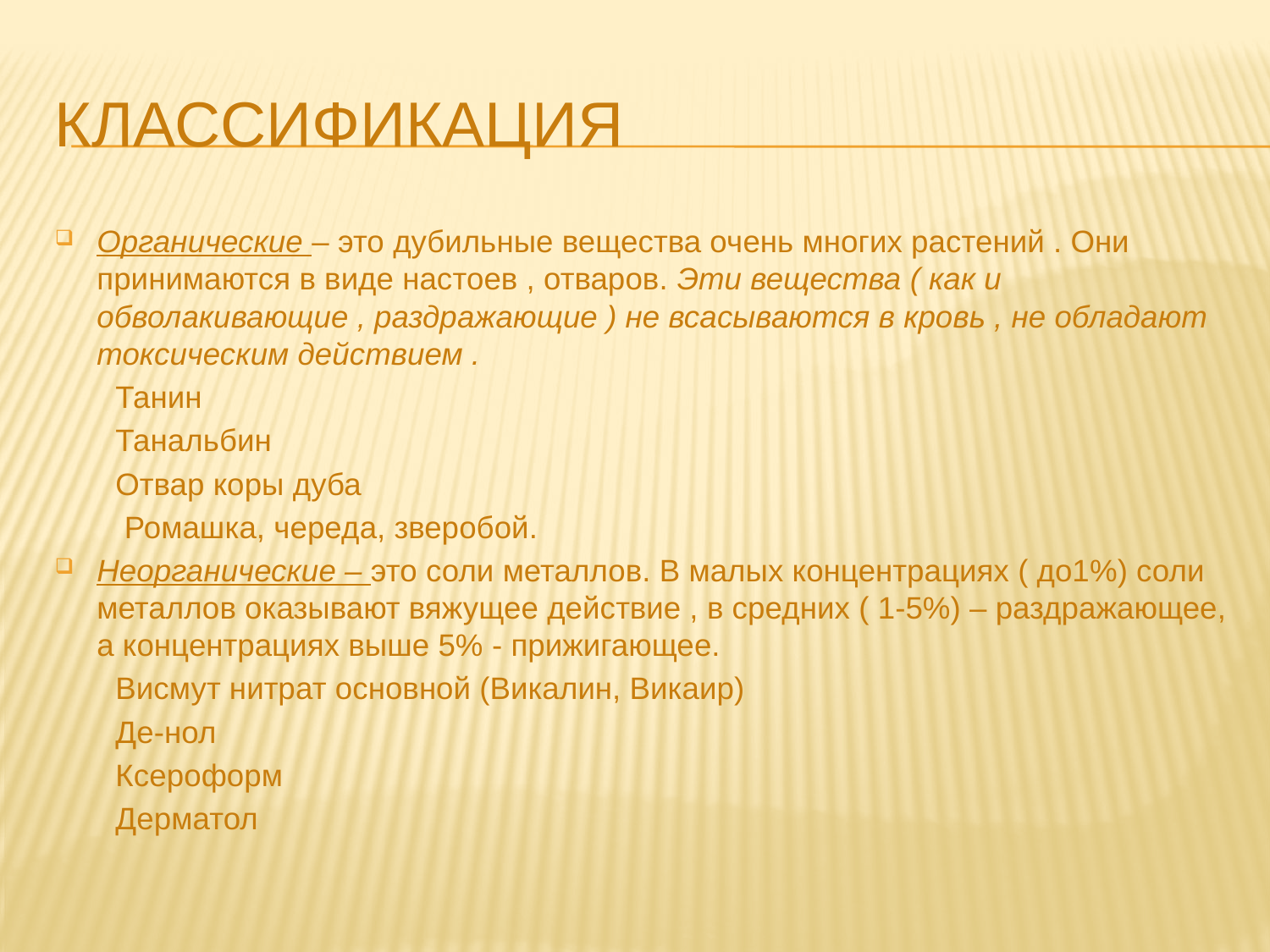

# классификация
Органические – это дубильные вещества очень многих растений . Они принимаются в виде настоев , отваров. Эти вещества ( как и обволакивающие , раздражающие ) не всасываются в кровь , не обладают токсическим действием .
       Танин
       Танальбин
       Отвар коры дуба
        Ромашка, череда, зверобой.
Неорганические – это соли металлов. В малых концентрациях ( до1%) соли металлов оказывают вяжущее действие , в средних ( 1-5%) – раздражающее, а концентрациях выше 5% - прижигающее.
       Висмут нитрат основной (Викалин, Викаир)
       Де-нол
       Ксероформ
       Дерматол